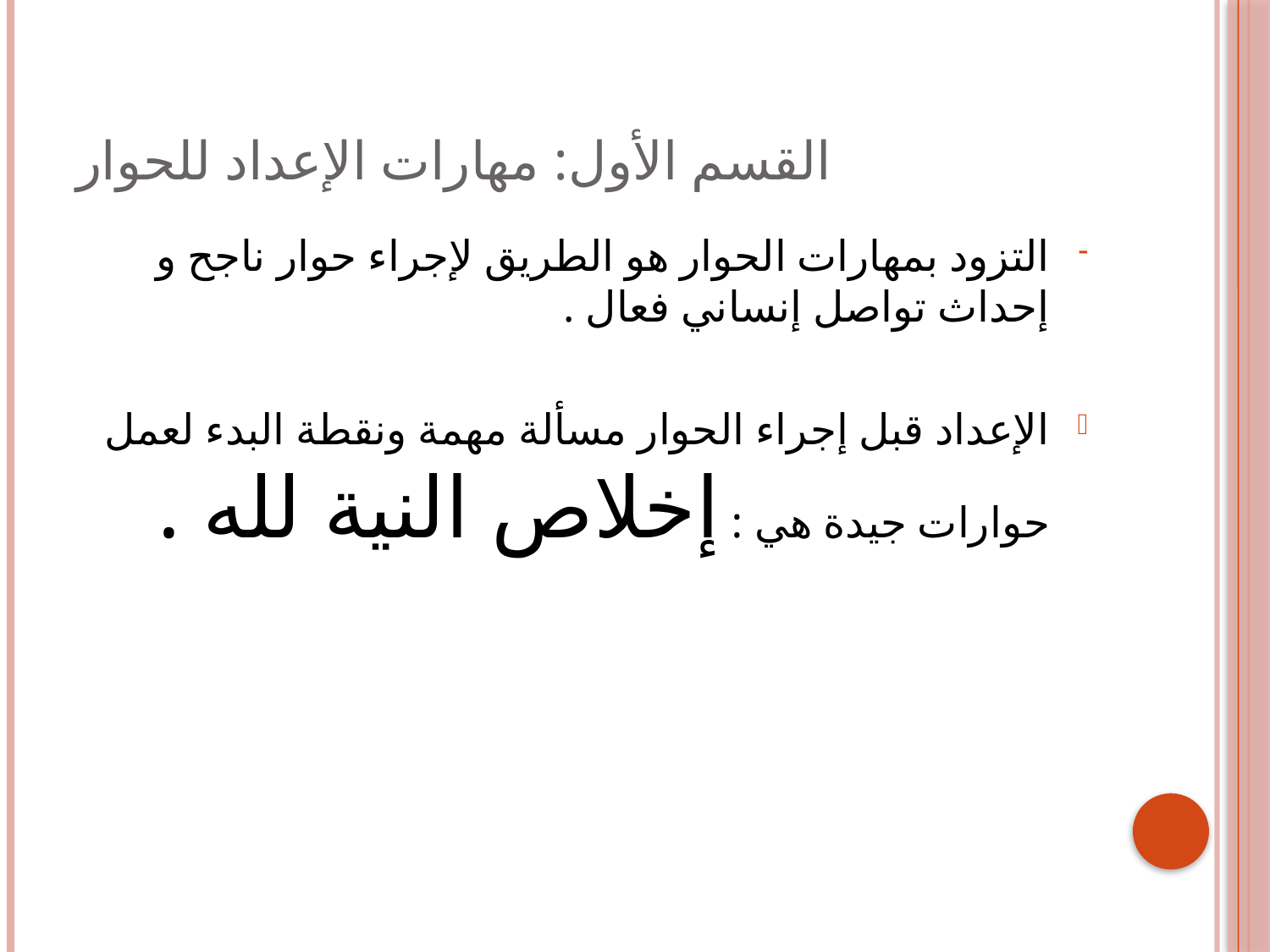

# القسم الأول: مهارات الإعداد للحوار
التزود بمهارات الحوار هو الطريق لإجراء حوار ناجح و إحداث تواصل إنساني فعال .

الإعداد قبل إجراء الحوار مسألة مهمة ونقطة البدء لعمل حوارات جيدة هي : إخلاص النية لله .